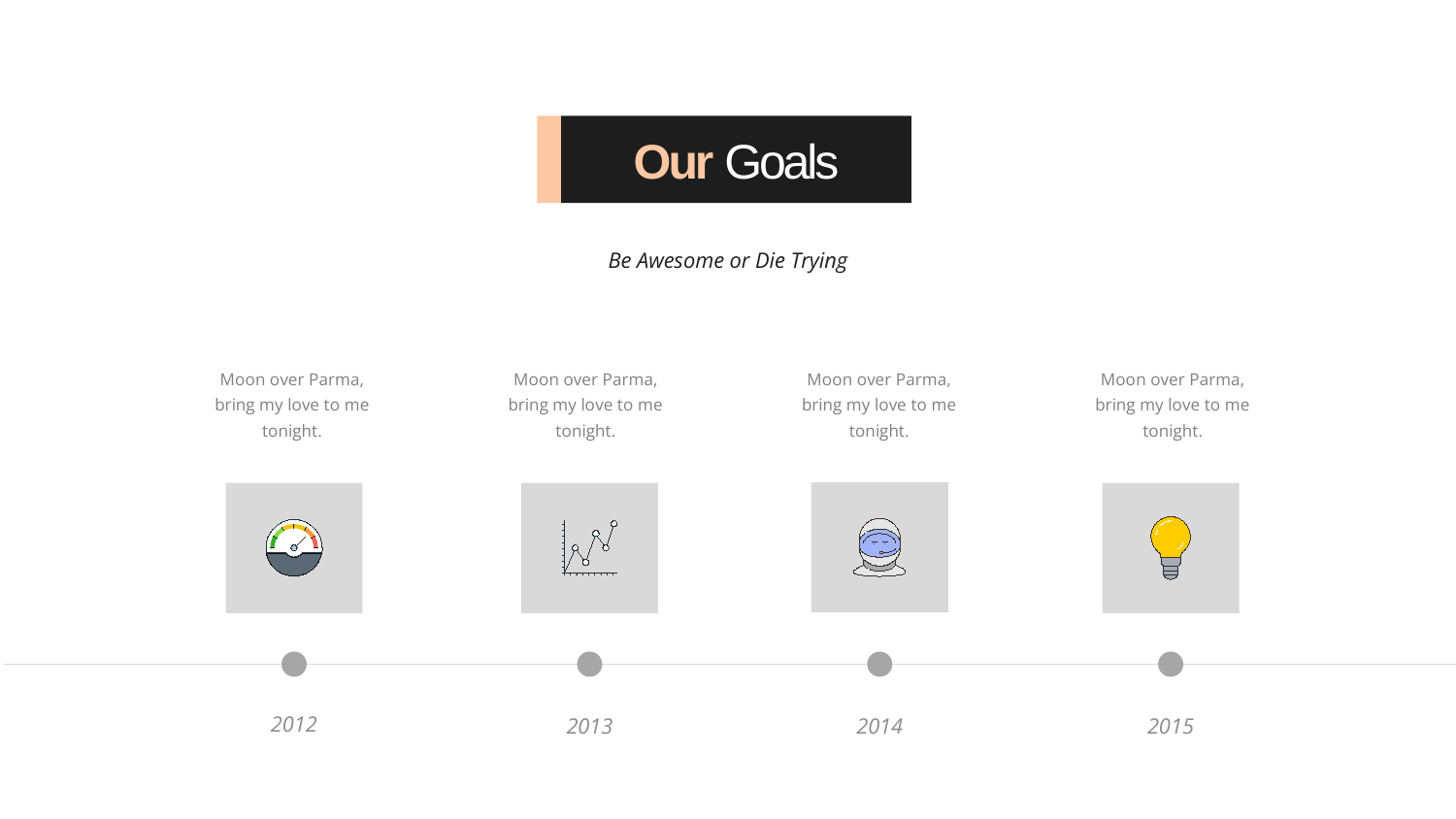

Our Goals
Be Awesome or Die Trying
Moon over Parma, bring my love to me tonight.
Moon over Parma, bring my love to me tonight.
Moon over Parma, bring my love to me tonight.
Moon over Parma, bring my love to me tonight.

2012
2013
2014
2015